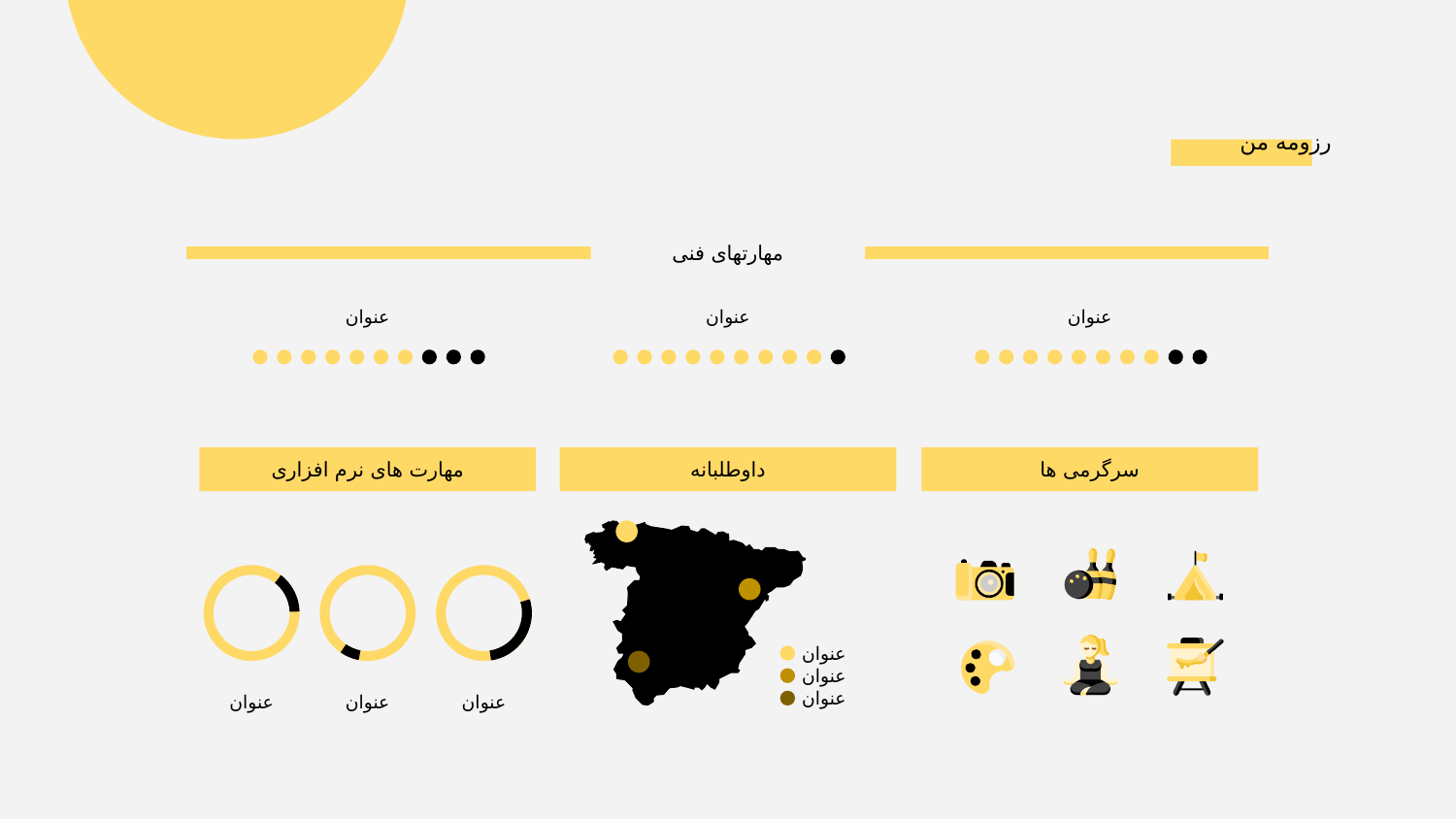

# رزومه من

مهارتهای فنی
عنوان
عنوان
عنوان

سرگرمی ها
مهارت های نرم افزاری
داوطلبانه

عنوان

عنوان

عنوان
عنوان
عنوان
عنوان